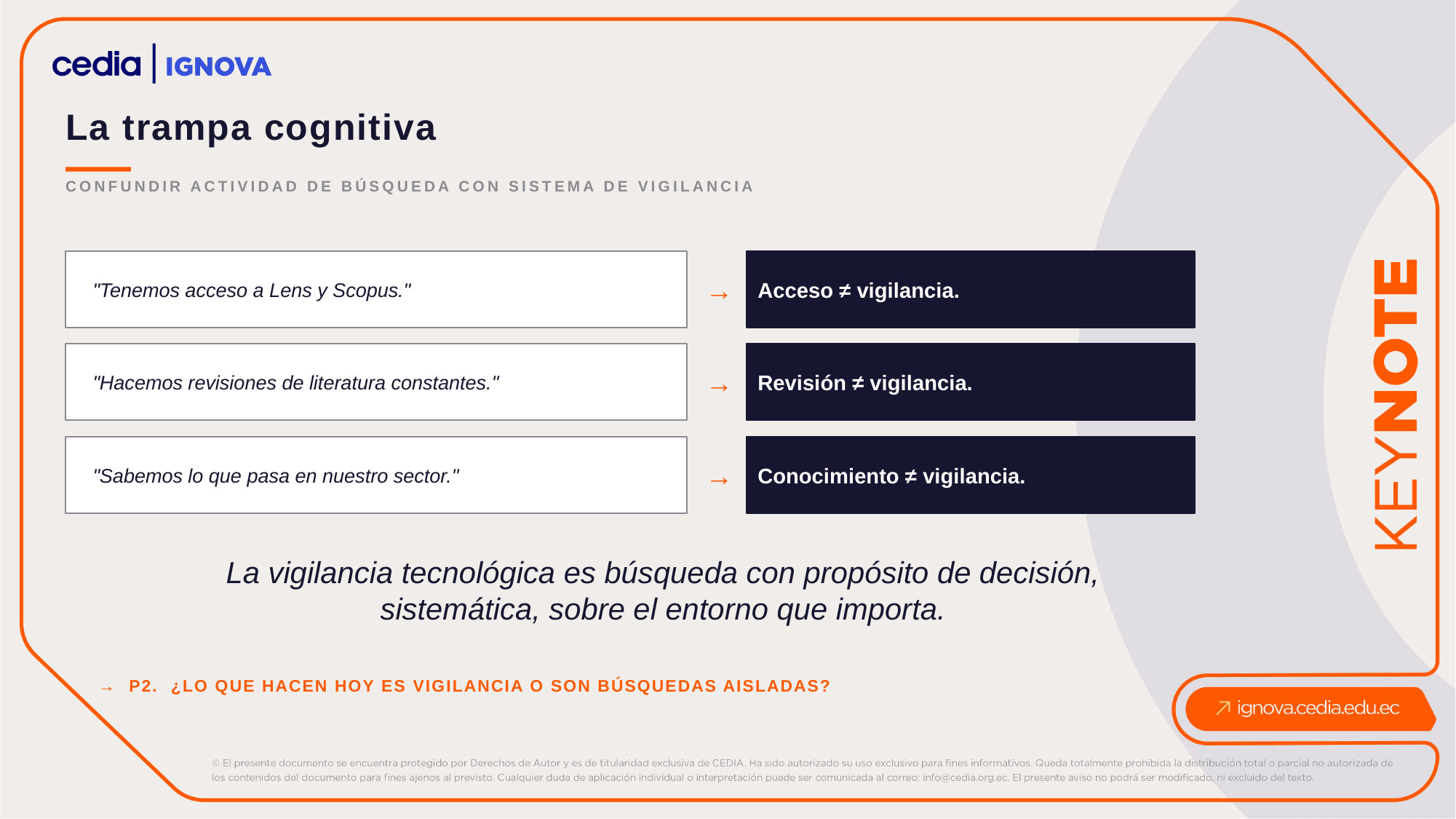

La trampa cognitiva

CONFUNDIR ACTIVIDAD DE BÚSQUEDA CON SISTEMA DE VIGILANCIA

"Tenemos acceso a Lens y Scopus."
→

Acceso ≠ vigilancia.

"Hacemos revisiones de literatura constantes."
→

Revisión ≠ vigilancia.

"Sabemos lo que pasa en nuestro sector."
→

Conocimiento ≠ vigilancia.
La vigilancia tecnológica es búsqueda con propósito de decisión, sistemática, sobre el entorno que importa.
→  P2.  ¿LO QUE HACEN HOY ES VIGILANCIA O SON BÚSQUEDAS AISLADAS?